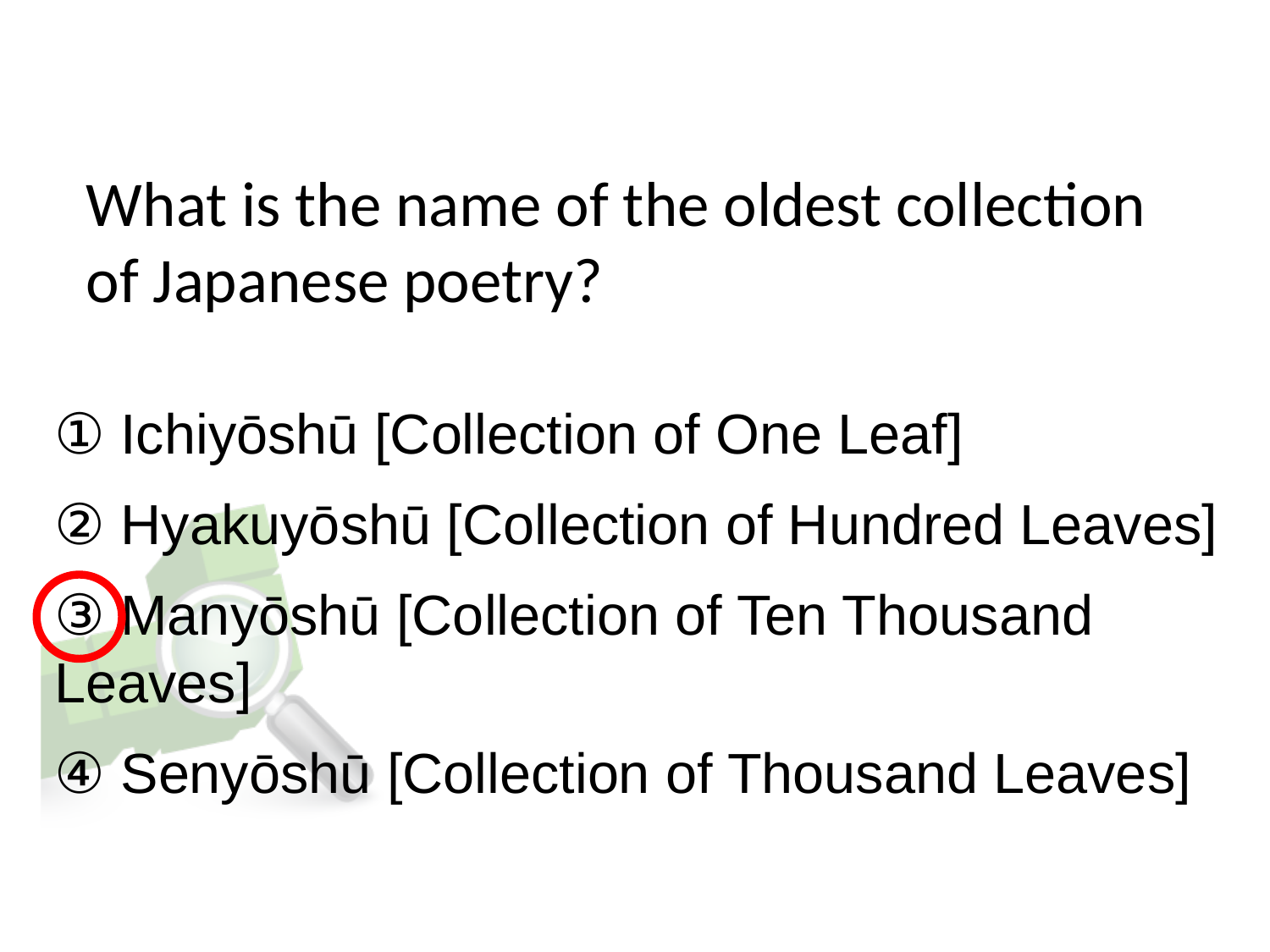

# What is the name of the oldest collection of Japanese poetry?
① Ichiyōshū [Collection of One Leaf]
② Hyakuyōshū [Collection of Hundred Leaves]
③ Manyōshū [Collection of Ten Thousand Leaves]
④ Senyōshū [Collection of Thousand Leaves]